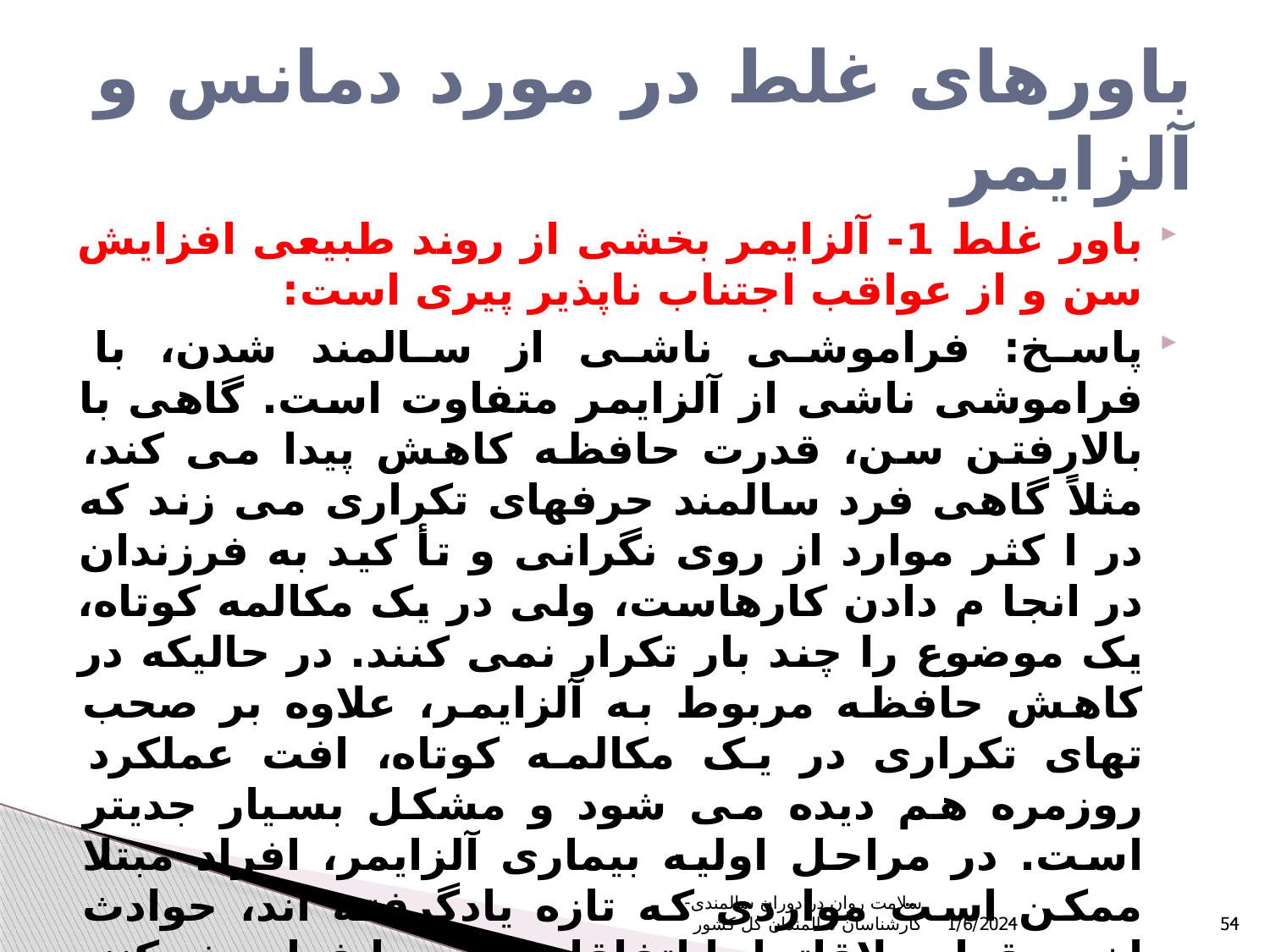

# باورهای غلط در مورد دمانس و آلزایمر
باور غلط 1- آلزایمر بخشی از روند طبیعی افزایش سن و از عواقب اجتناب ناپذیر پیری است:
پاسخ: فراموشی ناشی از سالمند شدن، با فراموشی ناشی از آلزایمر متفاوت است. گاهی با بالارفتن سن، قدرت حافظه کاهش پیدا می کند، مثلاً گاهی فرد سالمند حرفهای تکراری می زند که در ا کثر موارد از روی نگرانی و تأ کید به فرزندان در انجا م دادن کارهاست، ولی در یک مکالمه کوتاه، یک موضوع را چند بار تکرار نمی کنند. در حالیکه در کاهش حافظه مربوط به آلزایمر، علاوه بر صحب تهای تکراری در یک مکالمه کوتاه، افت عملکرد روزمره هم دیده می شود و مشکل بسیار جدیتر است. در مراحل اولیه بیماری آلزایمر، افراد مبتلا ممکن است مواردی که تازه یادگرفته اند، حوادث اخیر، قرار ملاقاتها یا اتفاقات مهم را فراموش کنند و سؤالاتی را بارها و بارها از اطرافیانشان بپرسند.
سلامت روان در دوران سالمندی- کارشناسان سالمندان کل کشور
1/6/2024
54